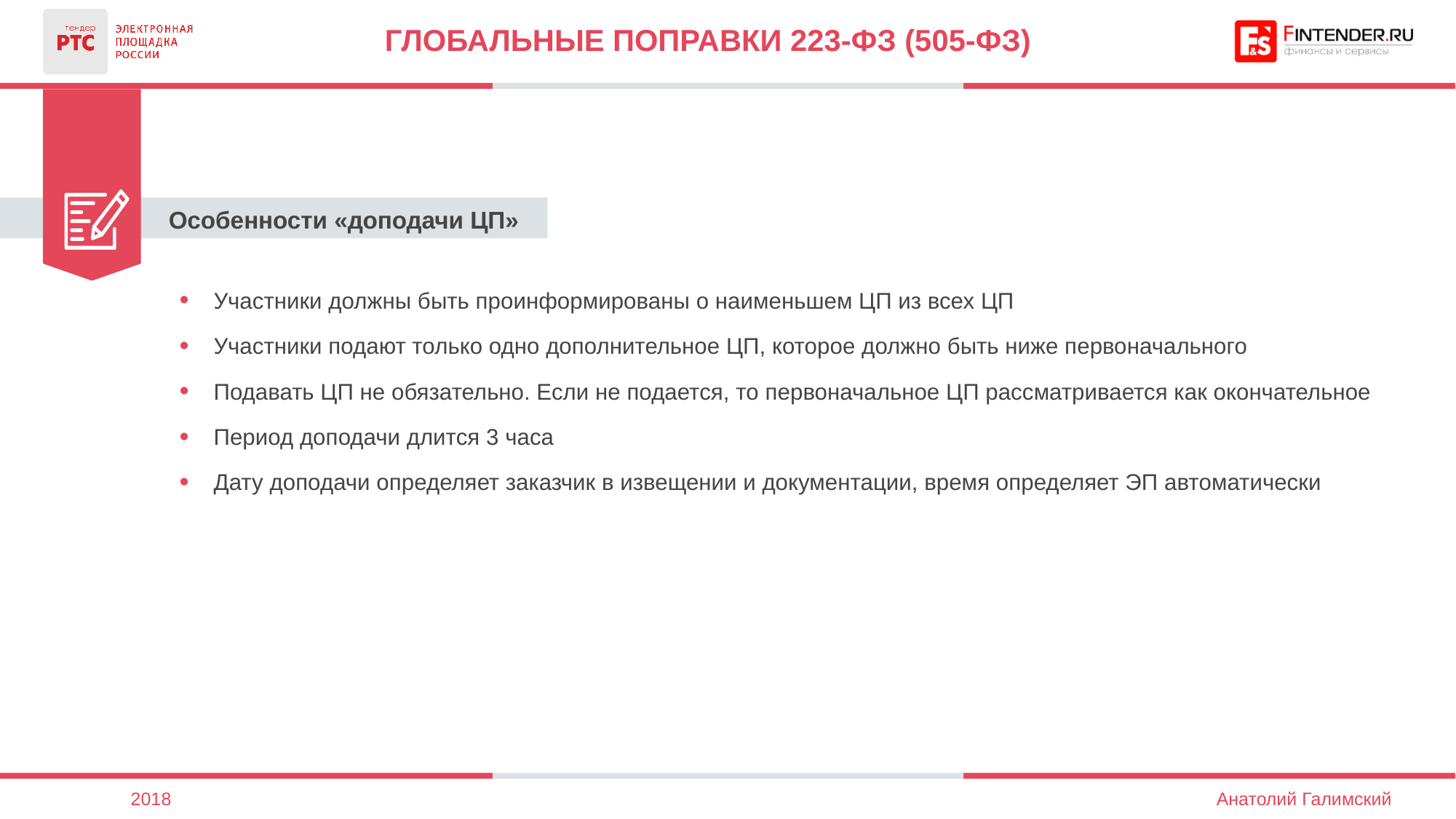

# ГЛОБАЛЬНЫЕ ПОПРАВКИ 223-фз (505-фз)

Особенности «доподачи ЦП»
Участники должны быть проинформированы о наименьшем ЦП из всех ЦП
Участники подают только одно дополнительное ЦП, которое должно быть ниже первоначального
Подавать ЦП не обязательно. Если не подается, то первоначальное ЦП рассматривается как окончательное
Период доподачи длится 3 часа
Дату доподачи определяет заказчик в извещении и документации, время определяет ЭП автоматически

2018
Анатолий Галимский